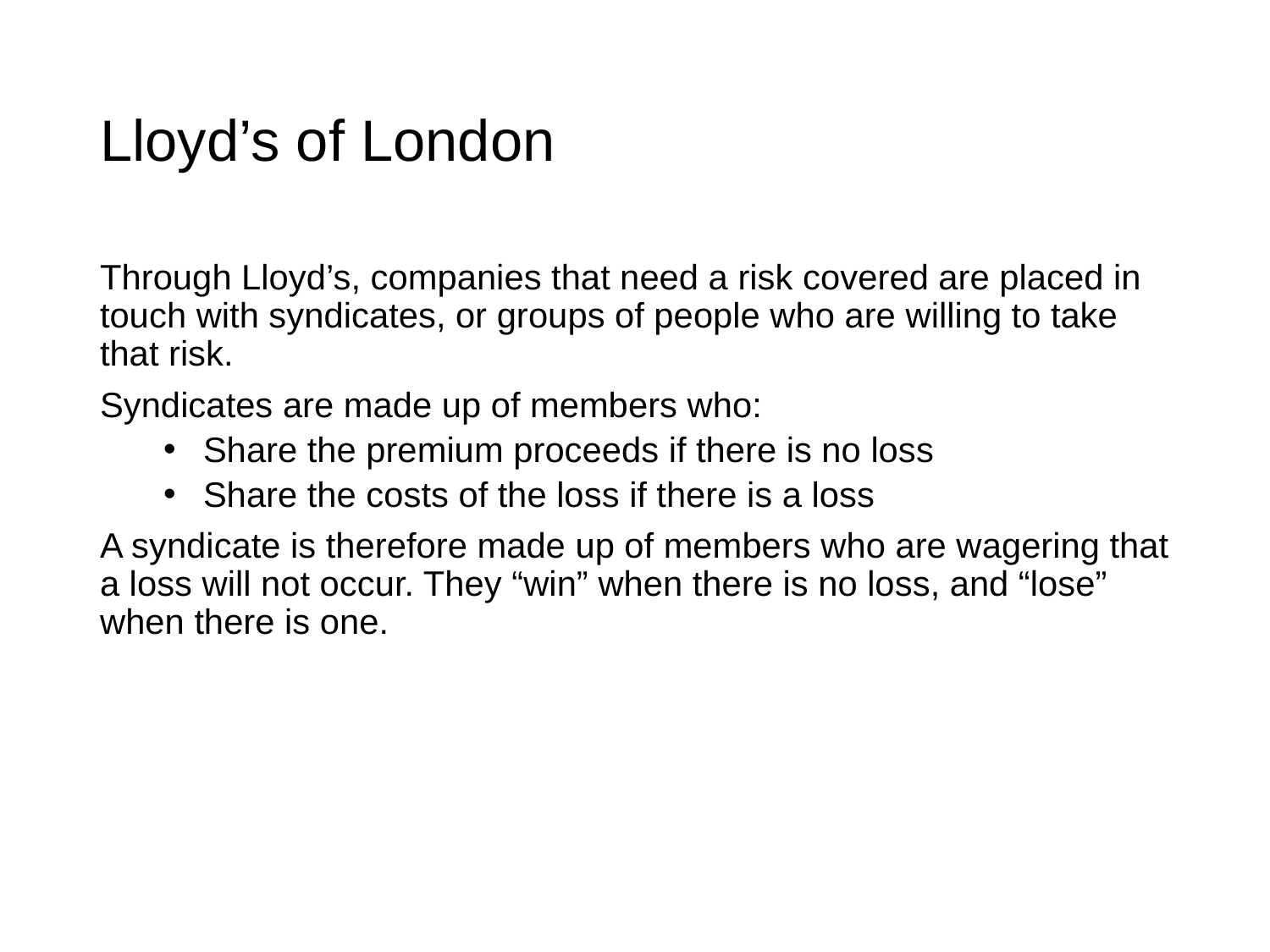

# Lloyd’s of London
Through Lloyd’s, companies that need a risk covered are placed in touch with syndicates, or groups of people who are willing to take that risk.
Syndicates are made up of members who:
Share the premium proceeds if there is no loss
Share the costs of the loss if there is a loss
A syndicate is therefore made up of members who are wagering that a loss will not occur. They “win” when there is no loss, and “lose” when there is one.